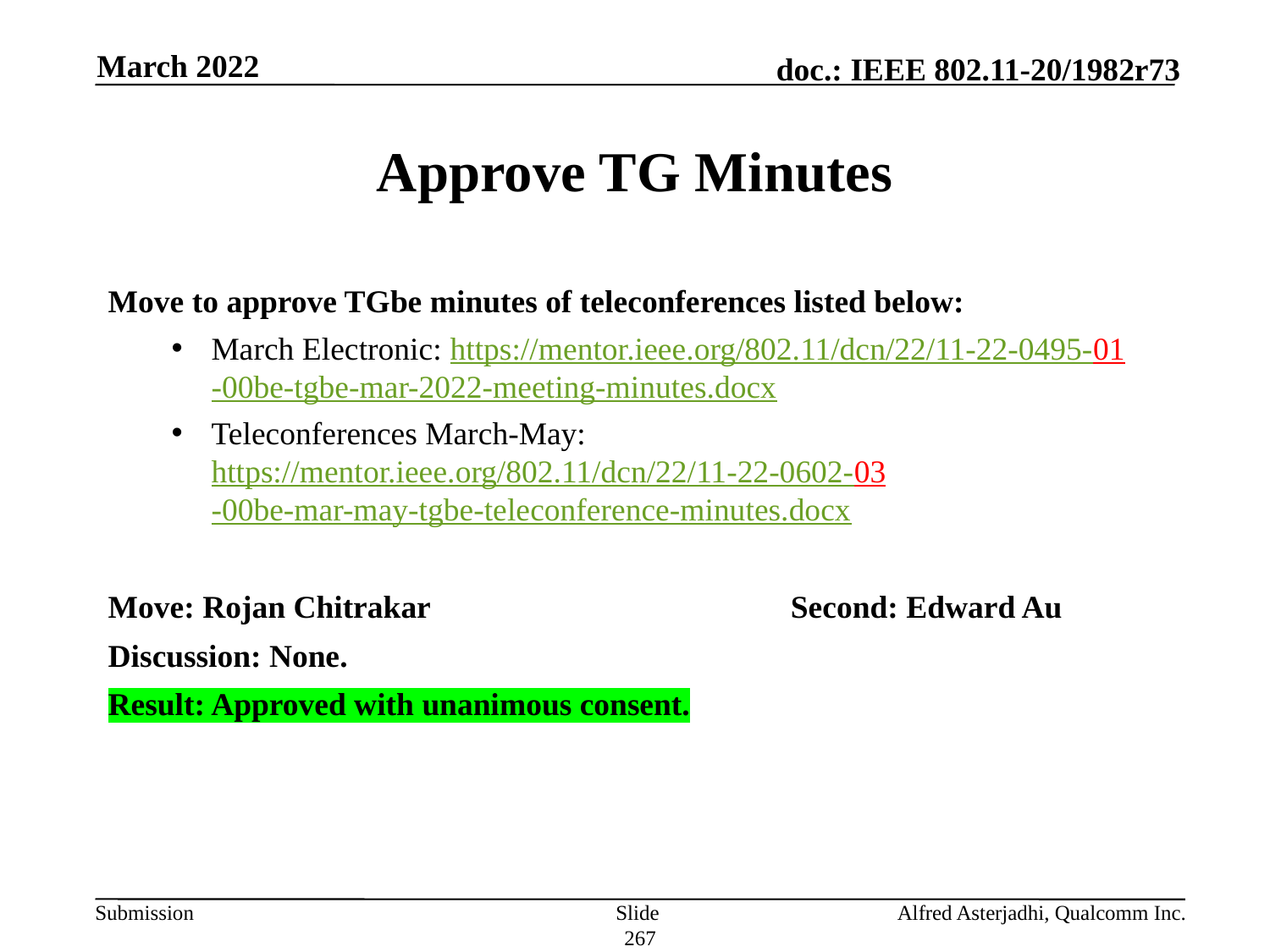

March 2022
# Approve TG Minutes
Move to approve TGbe minutes of teleconferences listed below:
March Electronic: https://mentor.ieee.org/802.11/dcn/22/11-22-0495-01-00be-tgbe-mar-2022-meeting-minutes.docx
Teleconferences March-May: https://mentor.ieee.org/802.11/dcn/22/11-22-0602-03-00be-mar-may-tgbe-teleconference-minutes.docx

Move: Rojan Chitrakar			Second: Edward Au
Discussion: None.
Result: Approved with unanimous consent.
Slide 267
Alfred Asterjadhi, Qualcomm Inc.